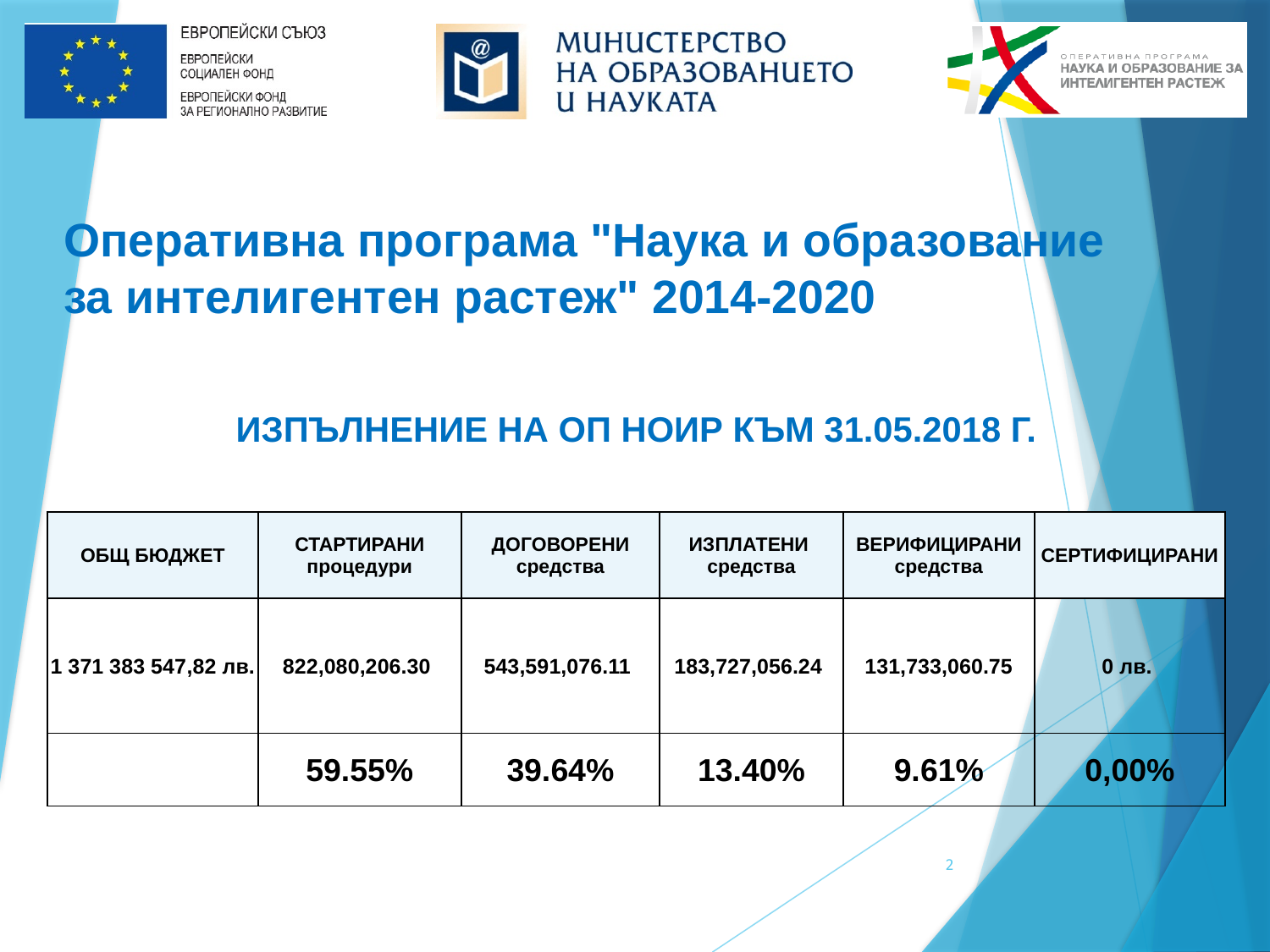

Оперативна програма "Наука и образование
за интелигентен растеж" 2014-2020
| ИЗПЪЛНЕНИЕ НА ОП НОИР КЪМ 31.05.2018 Г. |  |  |  |  |  |
| --- | --- | --- | --- | --- | --- |
| ОБЩ БЮДЖЕТ | СТАРТИРАНИ процедури | ДОГОВОРЕНИ средства | ИЗПЛАТЕНИ средства | ВЕРИФИЦИРАНИ средства | СЕРТИФИЦИРАНИ |
| 1 371 383 547,82 лв. | 822,080,206.30 | 543,591,076.11 | 183,727,056.24 | 131,733,060.75 | 0 лв. |
|  | 59.55% | 39.64% | 13.40% | 9.61% | 0,00% |
2